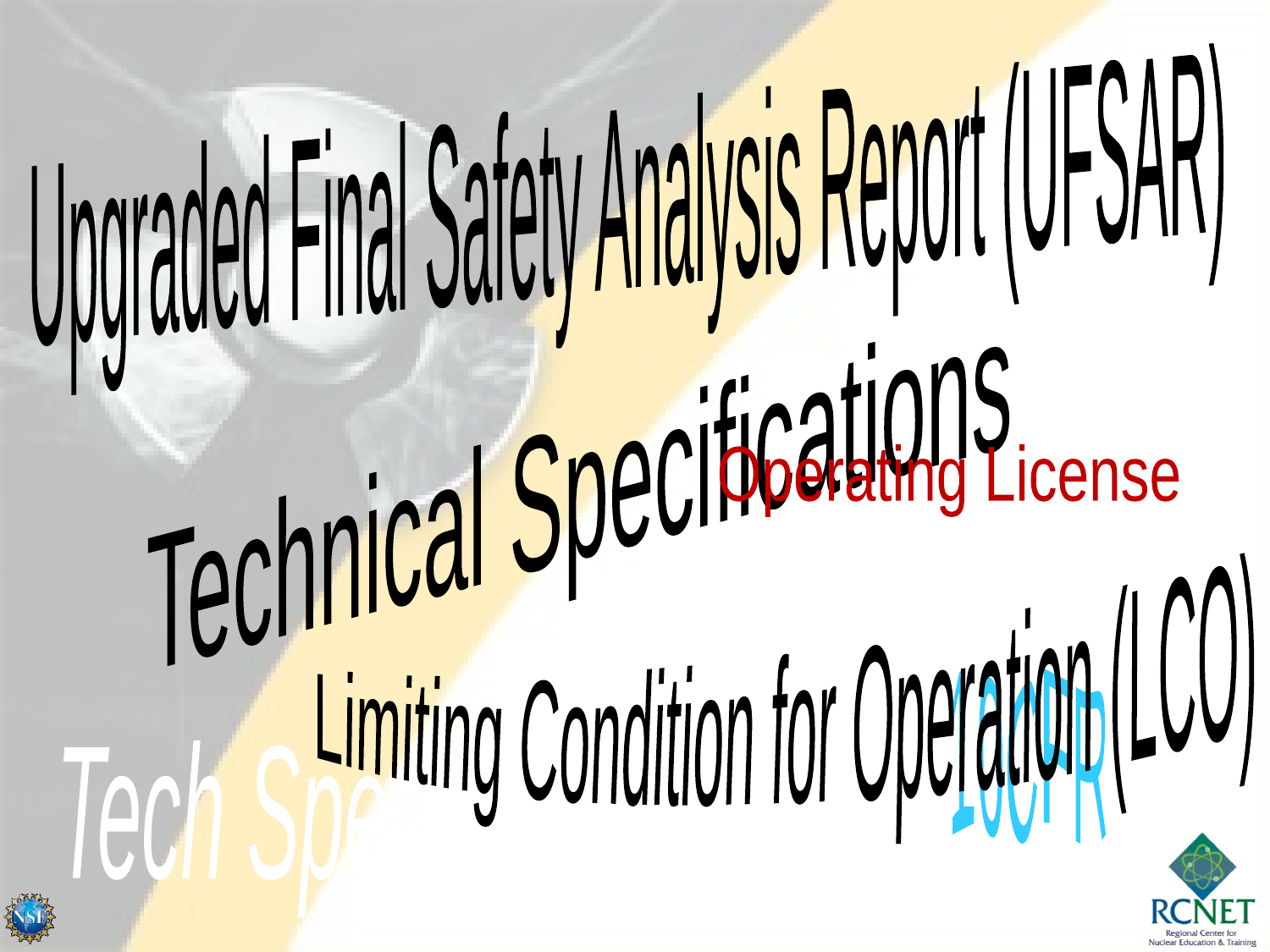

Upgraded Final Safety Analysis Report (UFSAR)
Technical Specifications
Operating License
Limiting Condition for Operation (LCO)
10CFR
Tech Spec Basis